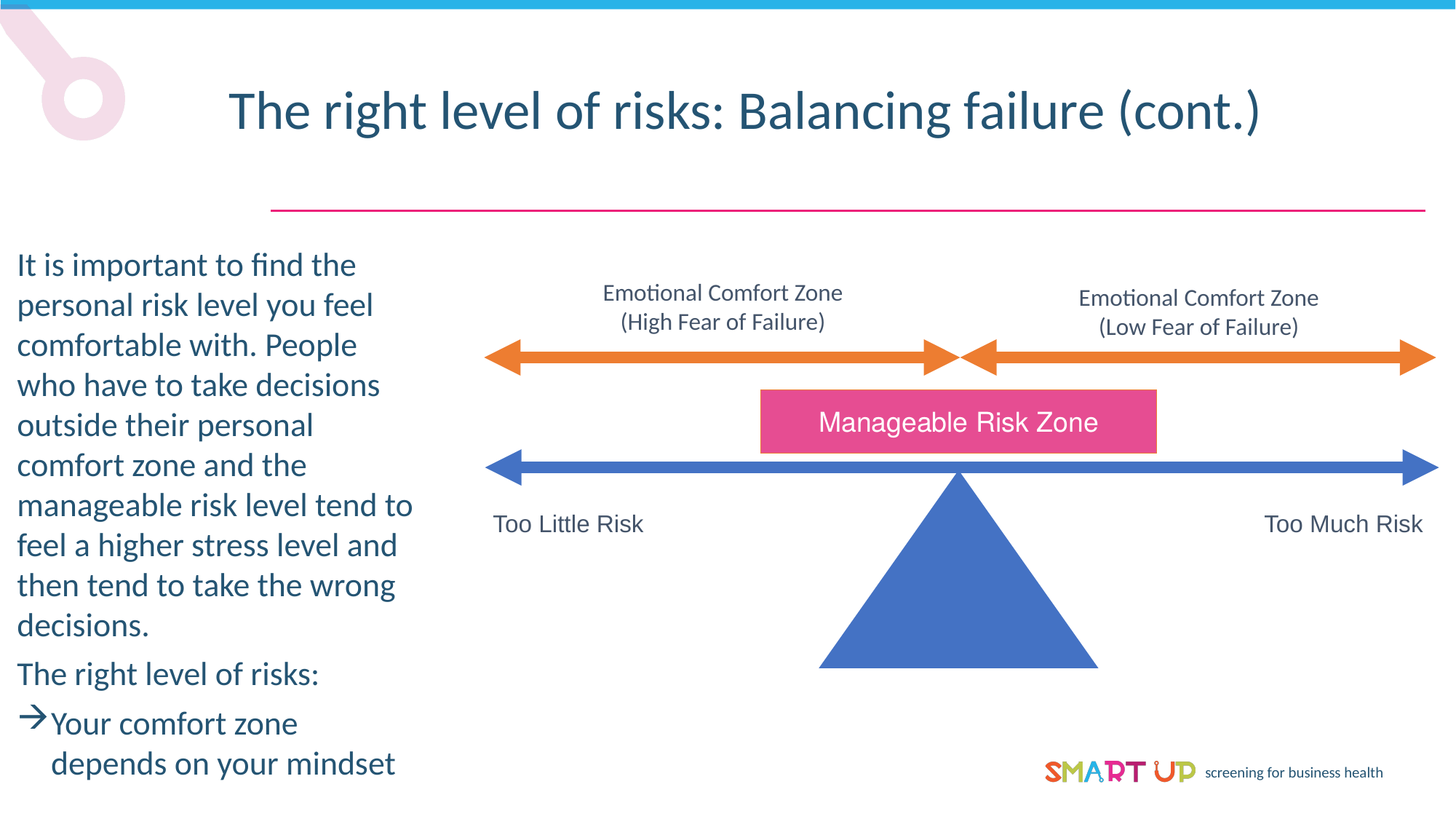

The right level of risks: Balancing failure (cont.)
It is important to find the personal risk level you feel comfortable with. People who have to take decisions outside their personal comfort zone and the manageable risk level tend to feel a higher stress level and then tend to take the wrong decisions.
The right level of risks:
Your comfort zone depends on your mindset

Emotional Comfort Zone
(High Fear of Failure)
Emotional Comfort Zone
(Low Fear of Failure)

Manageable Risk Zone

Too Little Risk
Too Much Risk